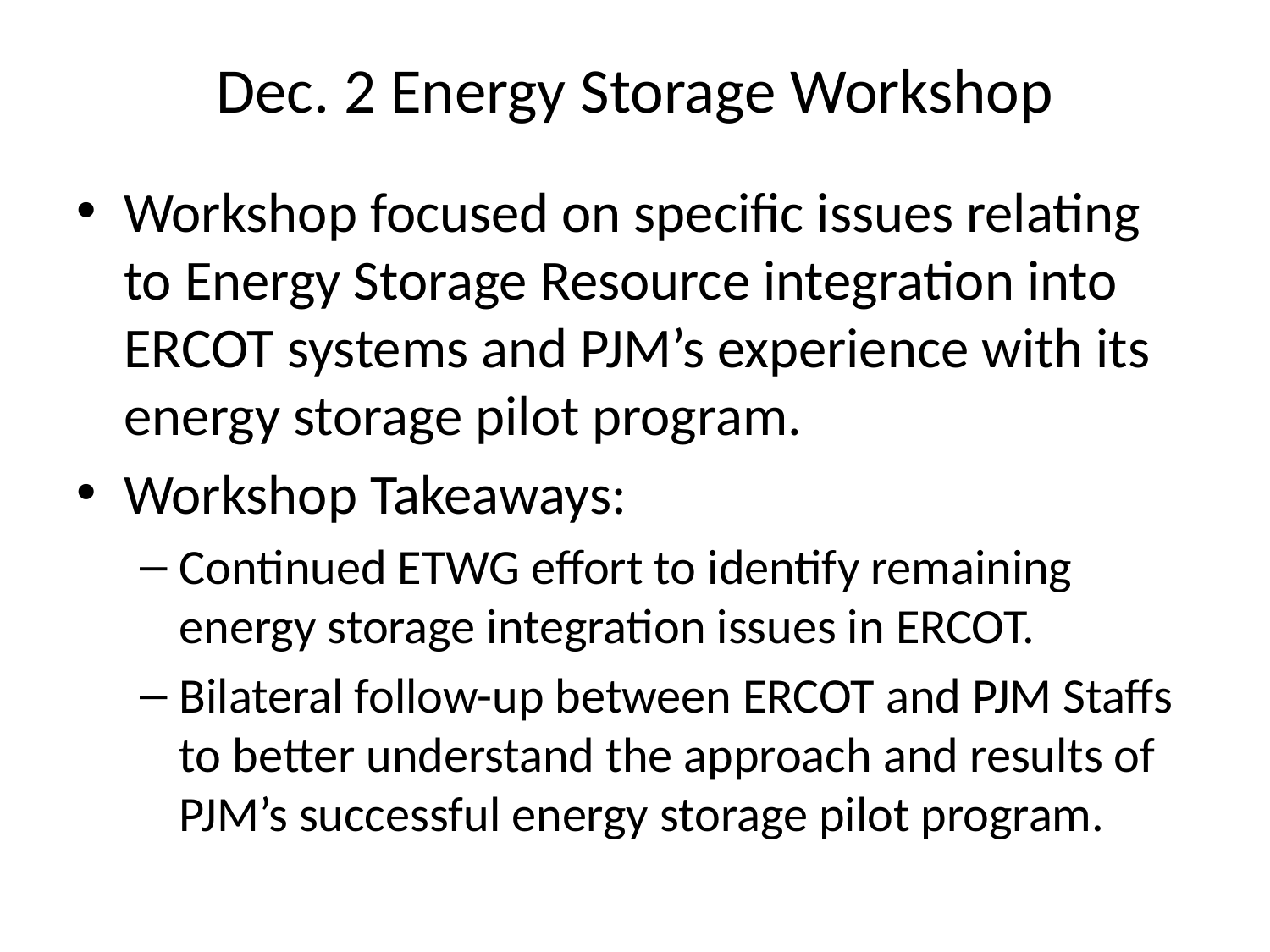

# Dec. 2 Energy Storage Workshop
Workshop focused on specific issues relating to Energy Storage Resource integration into ERCOT systems and PJM’s experience with its energy storage pilot program.
Workshop Takeaways:
Continued ETWG effort to identify remaining energy storage integration issues in ERCOT.
Bilateral follow-up between ERCOT and PJM Staffs to better understand the approach and results of PJM’s successful energy storage pilot program.